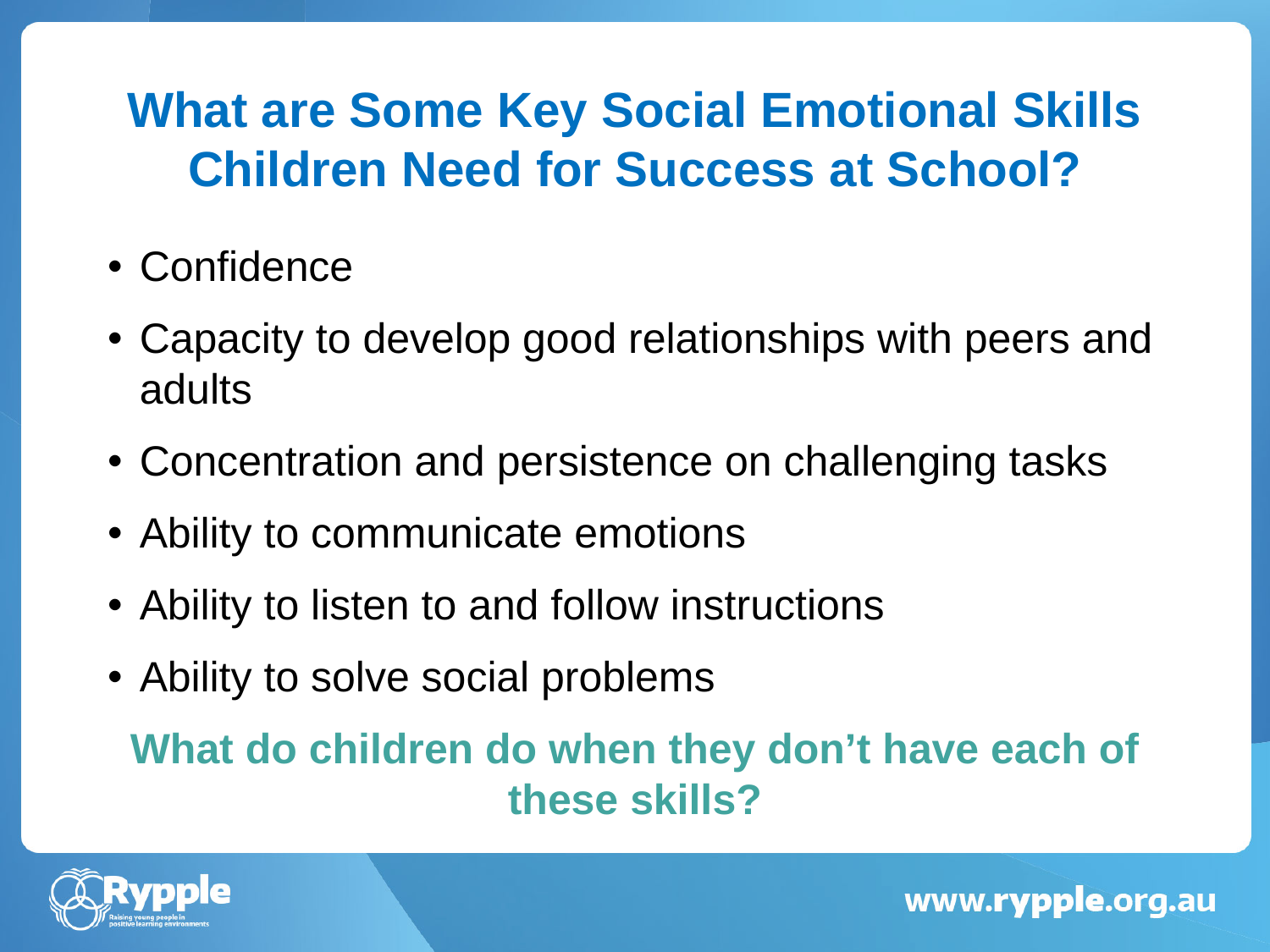

What are Some Key Social Emotional Skills Children Need for Success at School?
Confidence
Capacity to develop good relationships with peers and adults
Concentration and persistence on challenging tasks
Ability to communicate emotions
Ability to listen to and follow instructions
Ability to solve social problems
What do children do when they don’t have each of these skills?